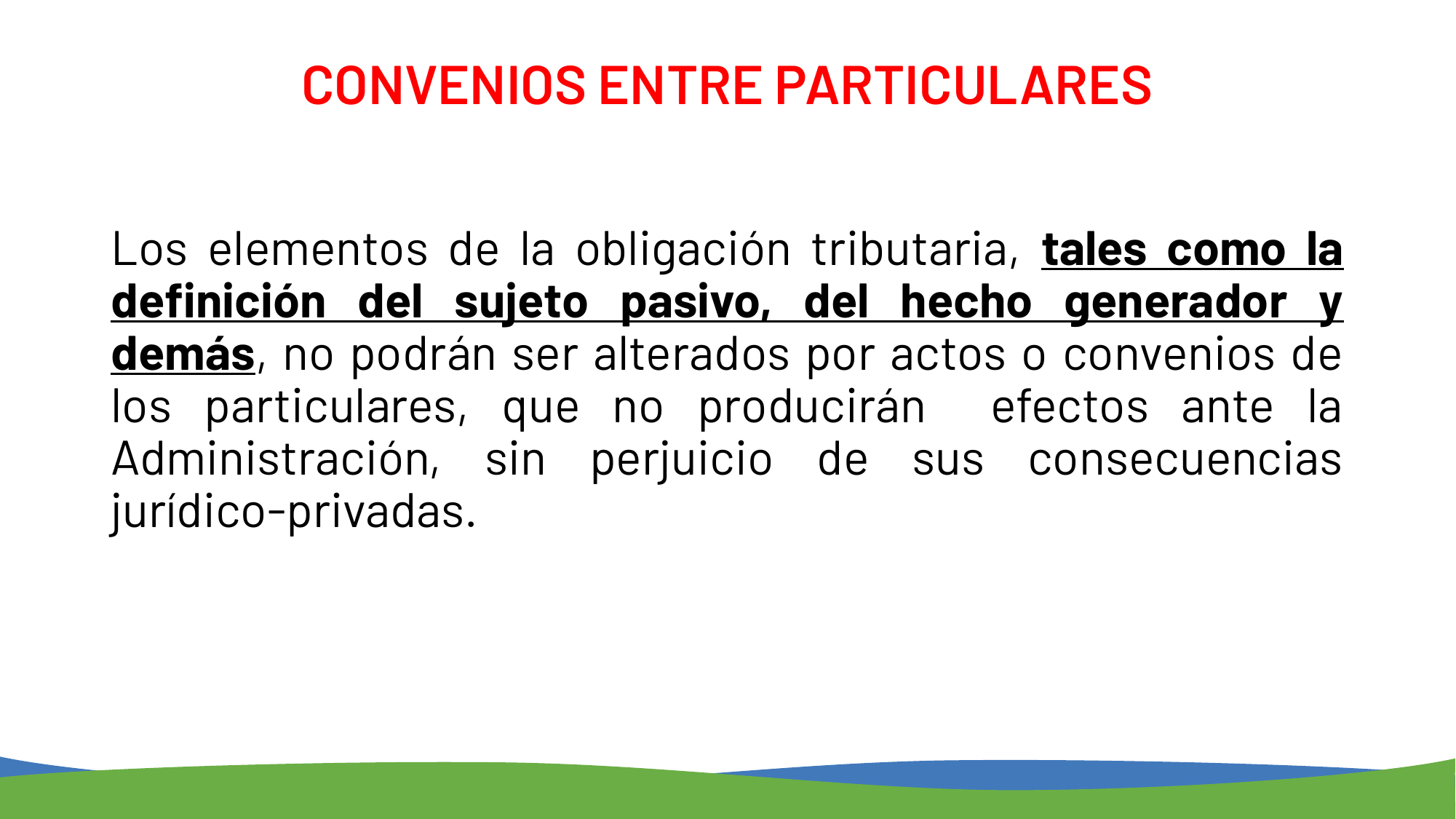

# CONVENIOS ENTRE PARTICULARES
Los elementos de la obligación tributaria, tales como la definición del sujeto pasivo, del hecho generador y demás, no podrán ser alterados por actos o convenios de los particulares, que no producirán  efectos ante la Administración, sin perjuicio de sus consecuencias jurídico-privadas.